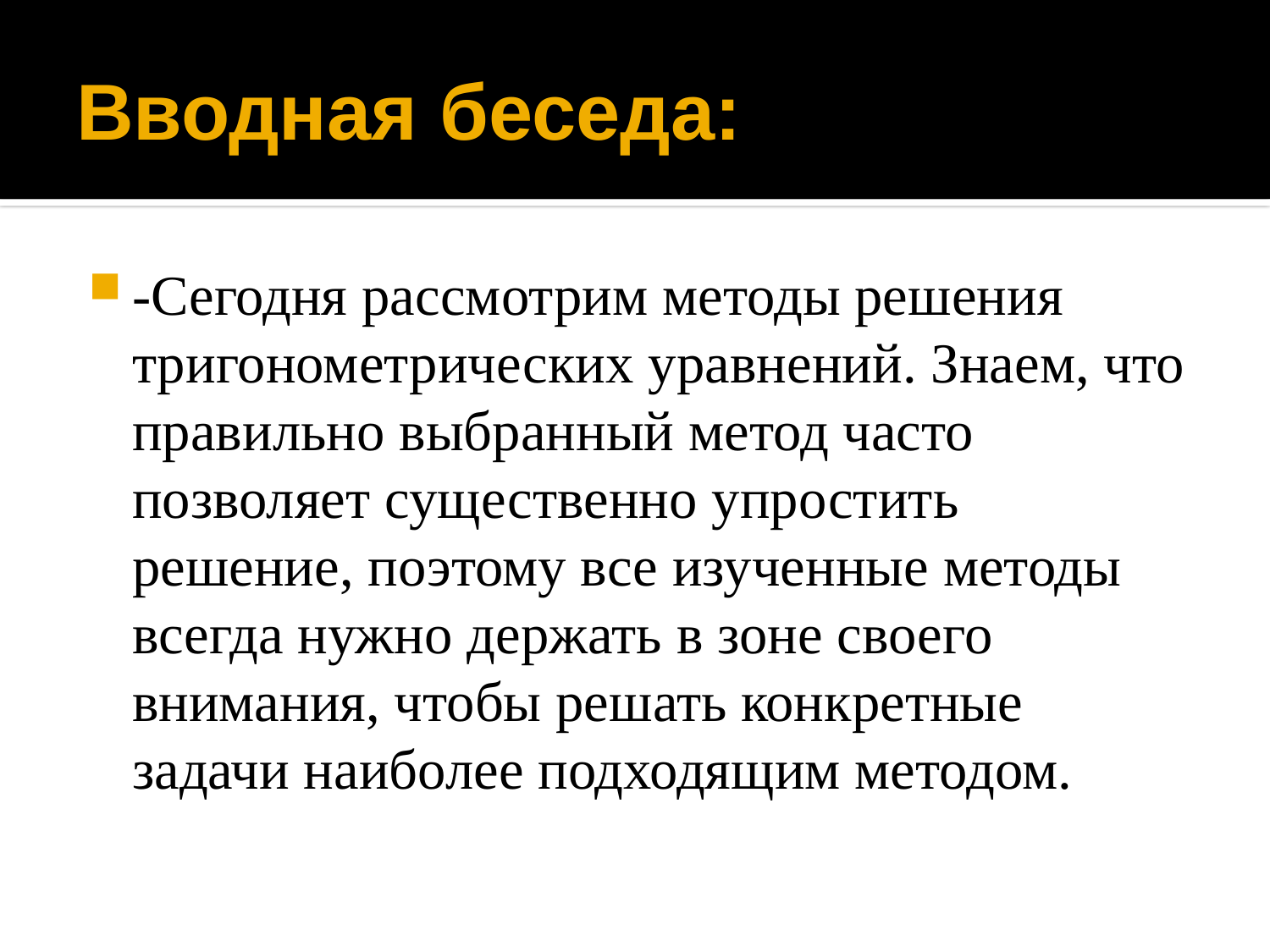

# Вводная беседа:
-Сегодня рассмотрим методы решения тригонометрических уравнений. Знаем, что правильно выбранный метод часто позволяет существенно упростить решение, поэтому все изученные методы всегда нужно держать в зоне своего внимания, чтобы решать конкретные задачи наиболее подходящим методом.